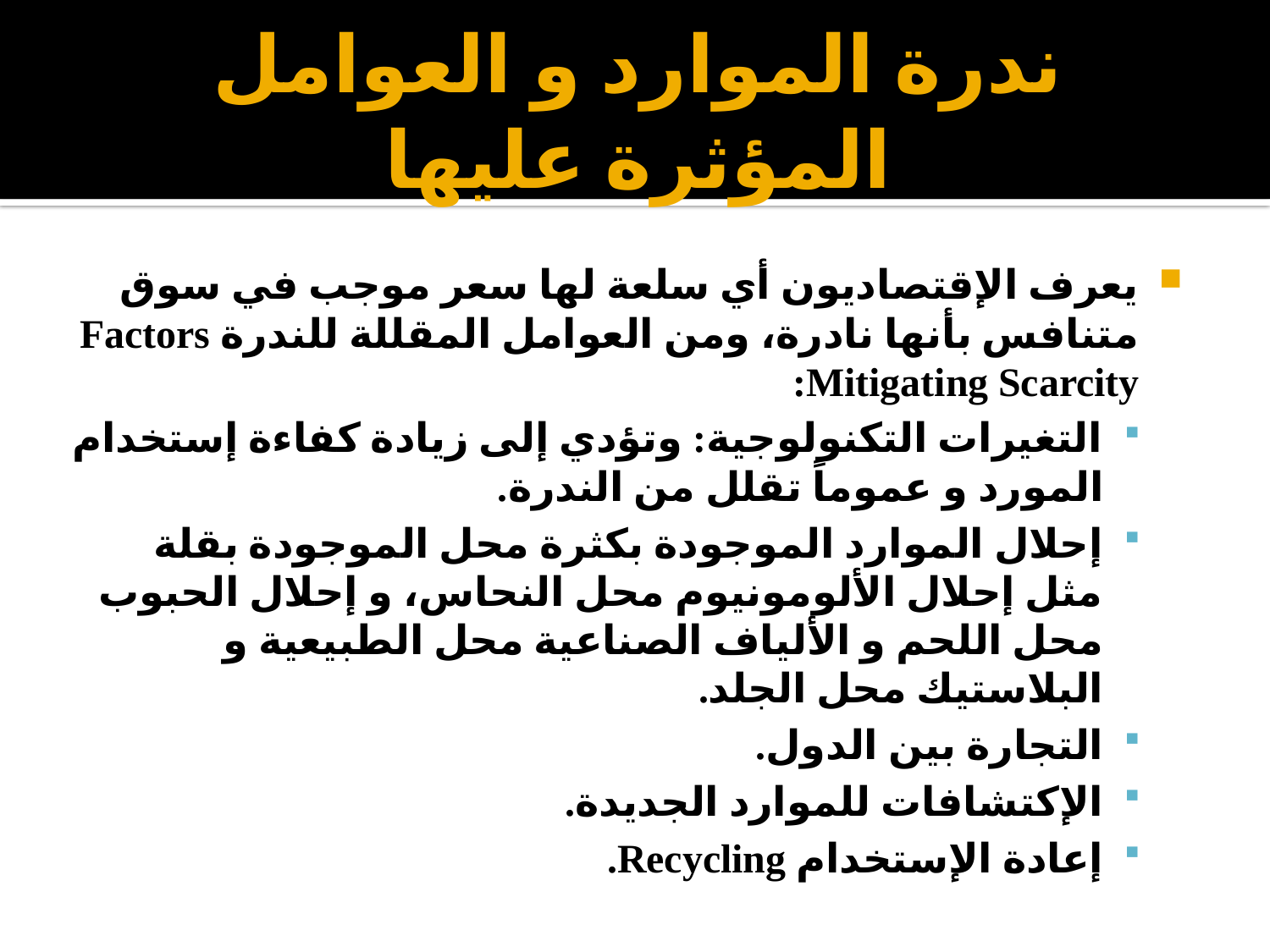

# ندرة الموارد و العوامل المؤثرة عليها
يعرف الإقتصاديون أي سلعة لها سعر موجب في سوق متنافس بأنها نادرة، ومن العوامل المقللة للندرة Factors Mitigating Scarcity:
التغيرات التكنولوجية: وتؤدي إلى زيادة كفاءة إستخدام المورد و عموماً تقلل من الندرة.
إحلال الموارد الموجودة بكثرة محل الموجودة بقلة مثل إحلال الألومونيوم محل النحاس، و إحلال الحبوب محل اللحم و الألياف الصناعية محل الطبيعية و البلاستيك محل الجلد.
التجارة بين الدول.
الإكتشافات للموارد الجديدة.
إعادة الإستخدام Recycling.